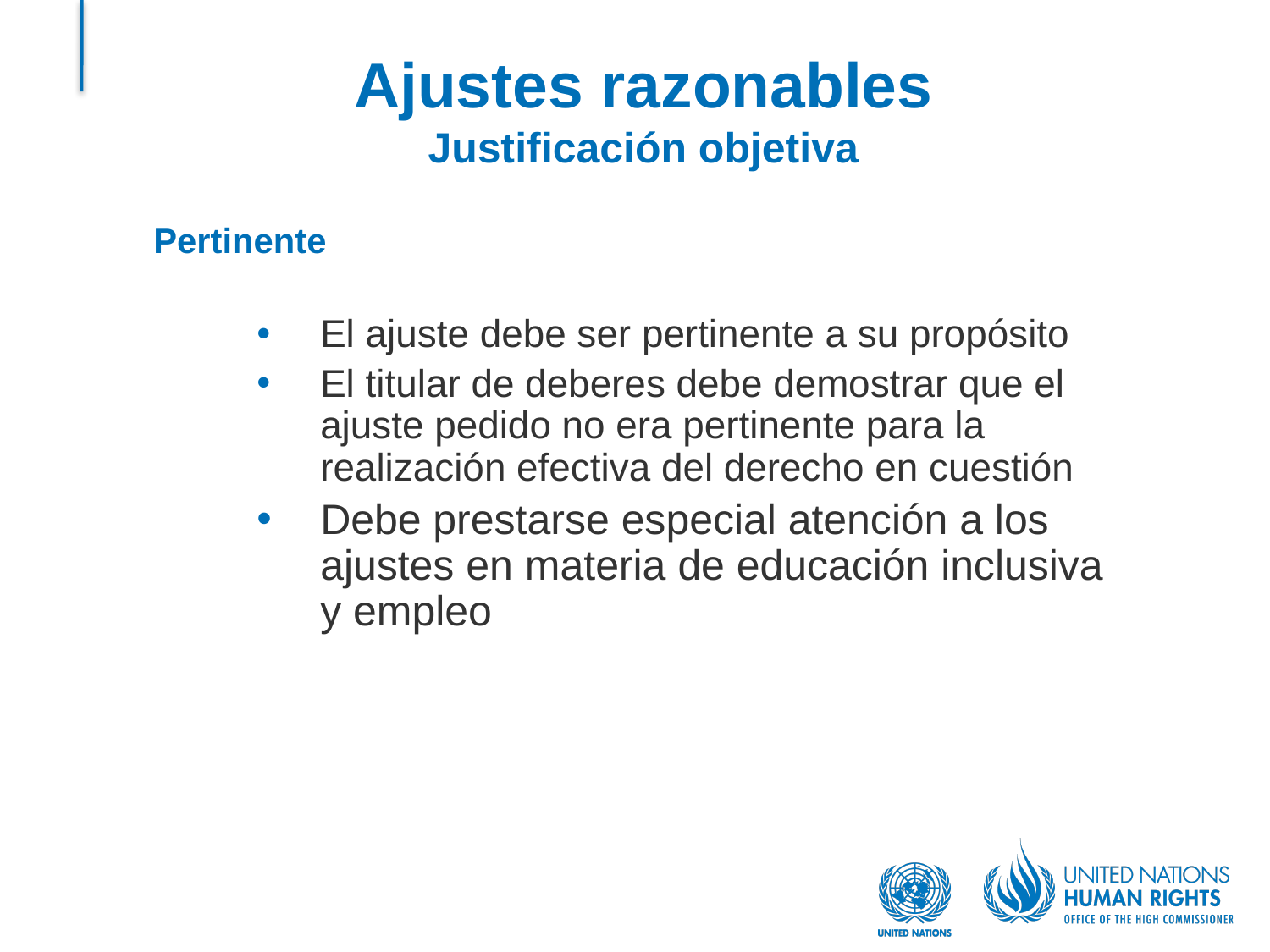

# Ajustes razonables Justificación objetiva
Pertinente

El ajuste debe ser pertinente a su propósito
El titular de deberes debe demostrar que el ajuste pedido no era pertinente para la realización efectiva del derecho en cuestión
Debe prestarse especial atención a los ajustes en materia de educación inclusiva y empleo